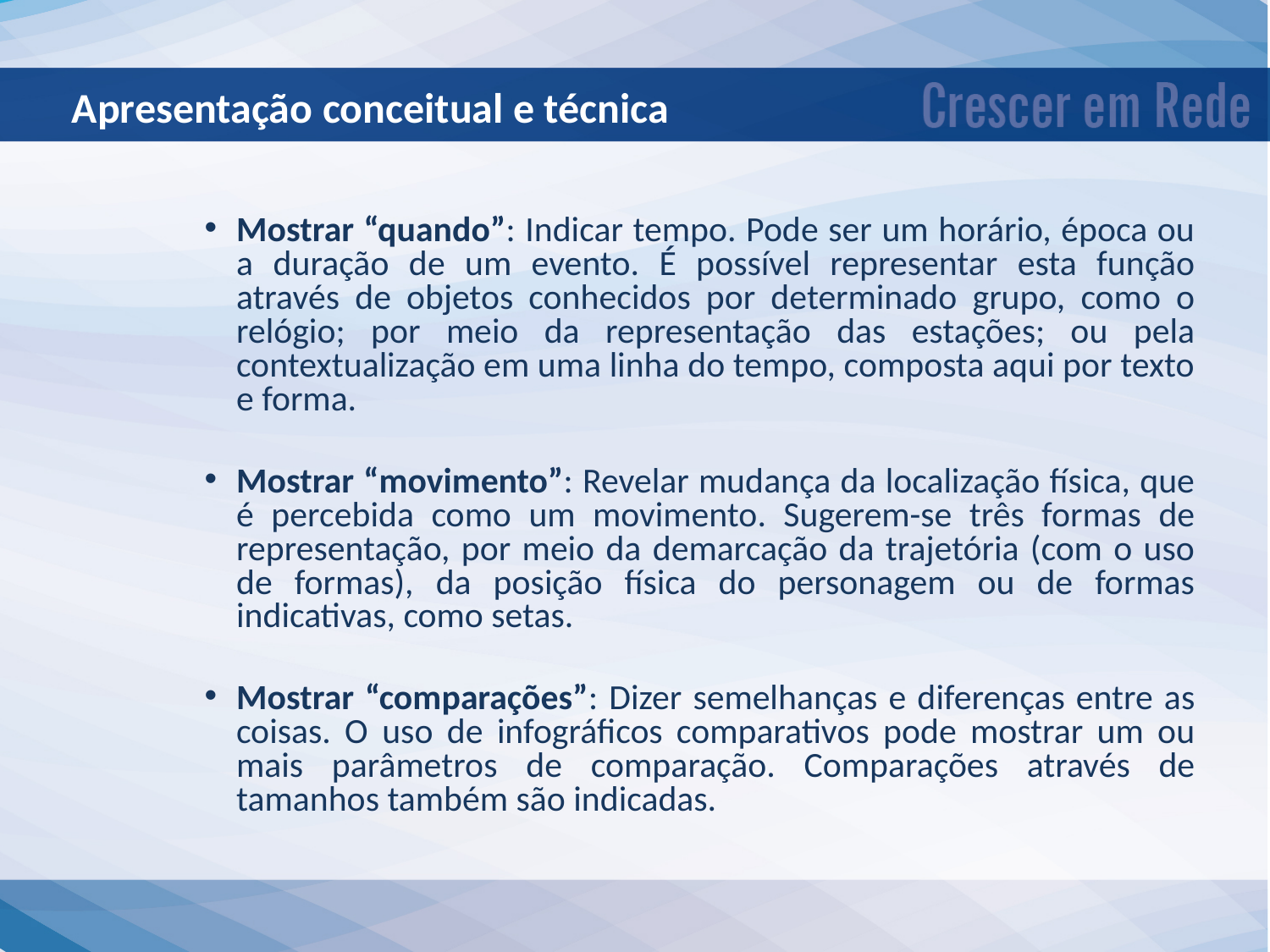

Apresentação conceitual e técnica
Mostrar “quando”: Indicar tempo. Pode ser um horário, época ou a duração de um evento. É possível representar esta função através de objetos conhecidos por determinado grupo, como o relógio; por meio da representação das estações; ou pela contextualização em uma linha do tempo, composta aqui por texto e forma.

Mostrar “movimento”: Revelar mudança da localização física, que é percebida como um movimento. Sugerem-se três formas de representação, por meio da demarcação da trajetória (com o uso de formas), da posição física do personagem ou de formas indicativas, como setas.

Mostrar “comparações”: Dizer semelhanças e diferenças entre as coisas. O uso de infográficos comparativos pode mostrar um ou mais parâmetros de comparação. Comparações através de tamanhos também são indicadas.